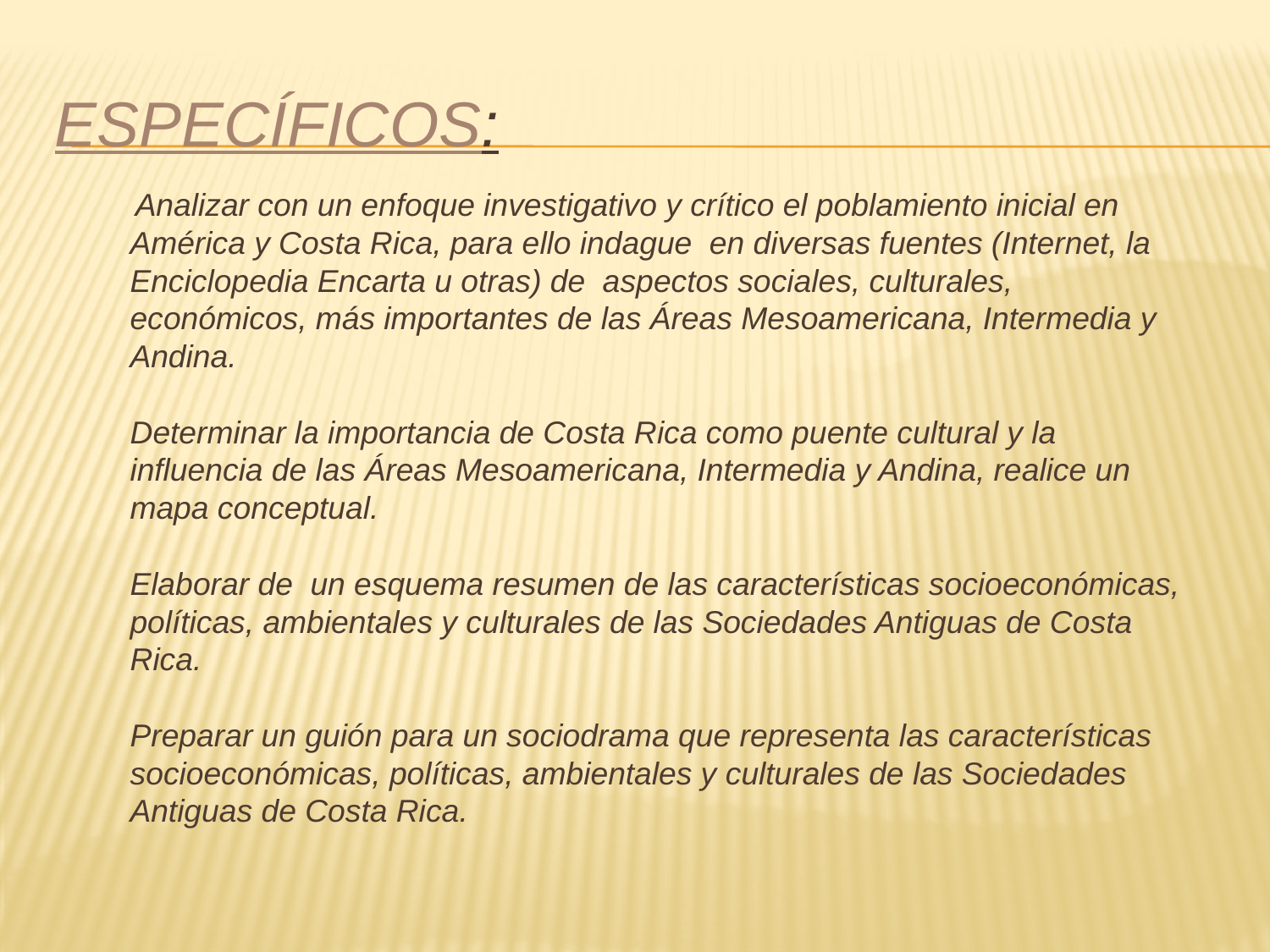

# Específicos:
     Analizar con un enfoque investigativo y crítico el poblamiento inicial en América y Costa Rica, para ello indague  en diversas fuentes (Internet, la  Enciclopedia Encarta u otras) de  aspectos sociales, culturales, económicos, más importantes de las Áreas Mesoamericana, Intermedia y Andina.
 
Determinar la importancia de Costa Rica como puente cultural y la influencia de las Áreas Mesoamericana, Intermedia y Andina, realice un mapa conceptual.
 
Elaborar de  un esquema resumen de las características socioeconómicas, políticas, ambientales y culturales de las Sociedades Antiguas de Costa Rica.
 
Preparar un guión para un sociodrama que representa las características socioeconómicas, políticas, ambientales y culturales de las Sociedades Antiguas de Costa Rica.